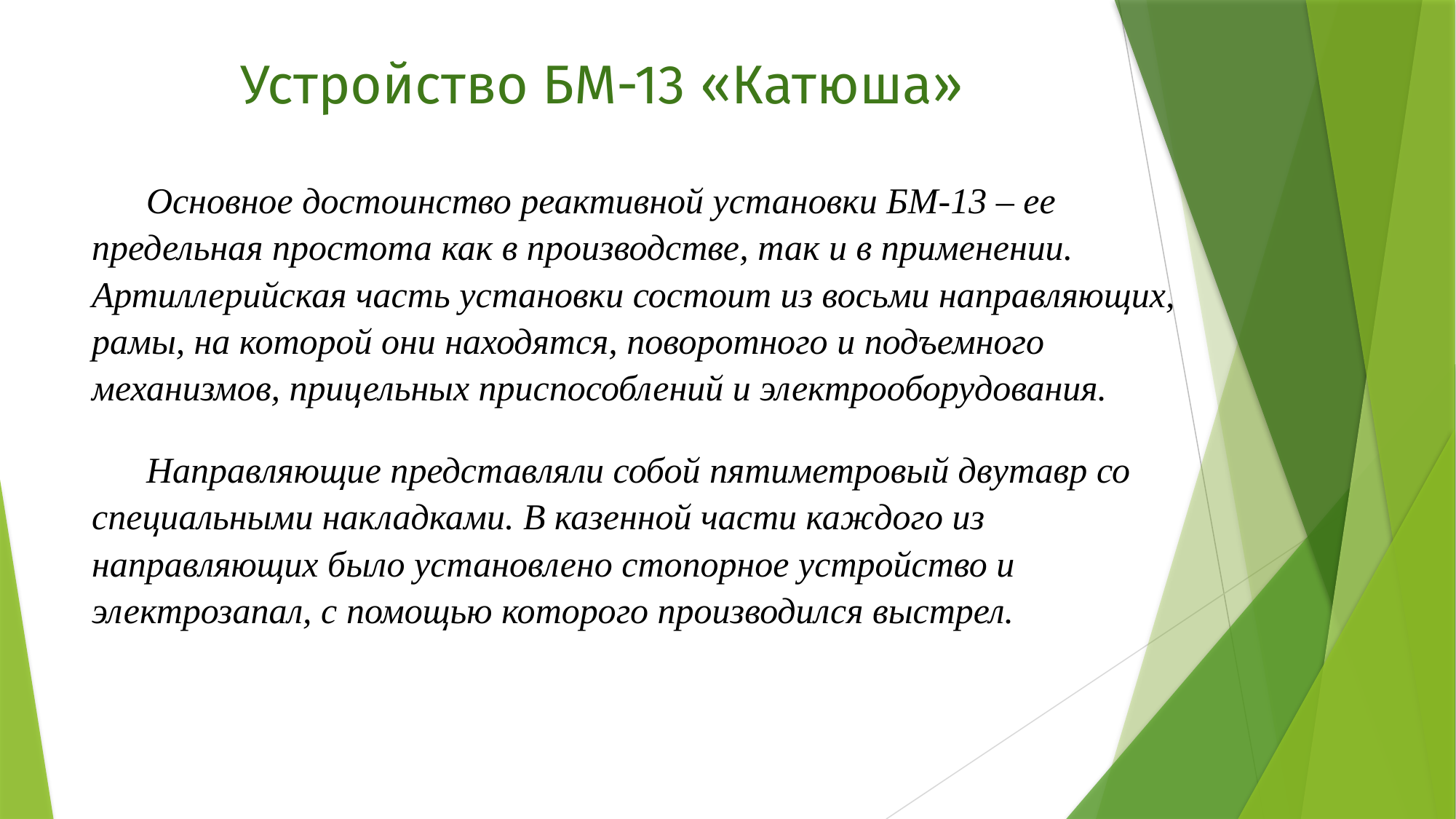

# Устройство БМ-13 «Катюша»
      Основное достоинство реактивной установки БМ-13 – ее предельная простота как в производстве, так и в применении. Артиллерийская часть установки состоит из восьми направляющих, рамы, на которой они находятся, поворотного и подъемного механизмов, прицельных приспособлений и электрооборудования.
      Направляющие представляли собой пятиметровый двутавр со специальными накладками. В казенной части каждого из направляющих было установлено стопорное устройство и электрозапал, с помощью которого производился выстрел.